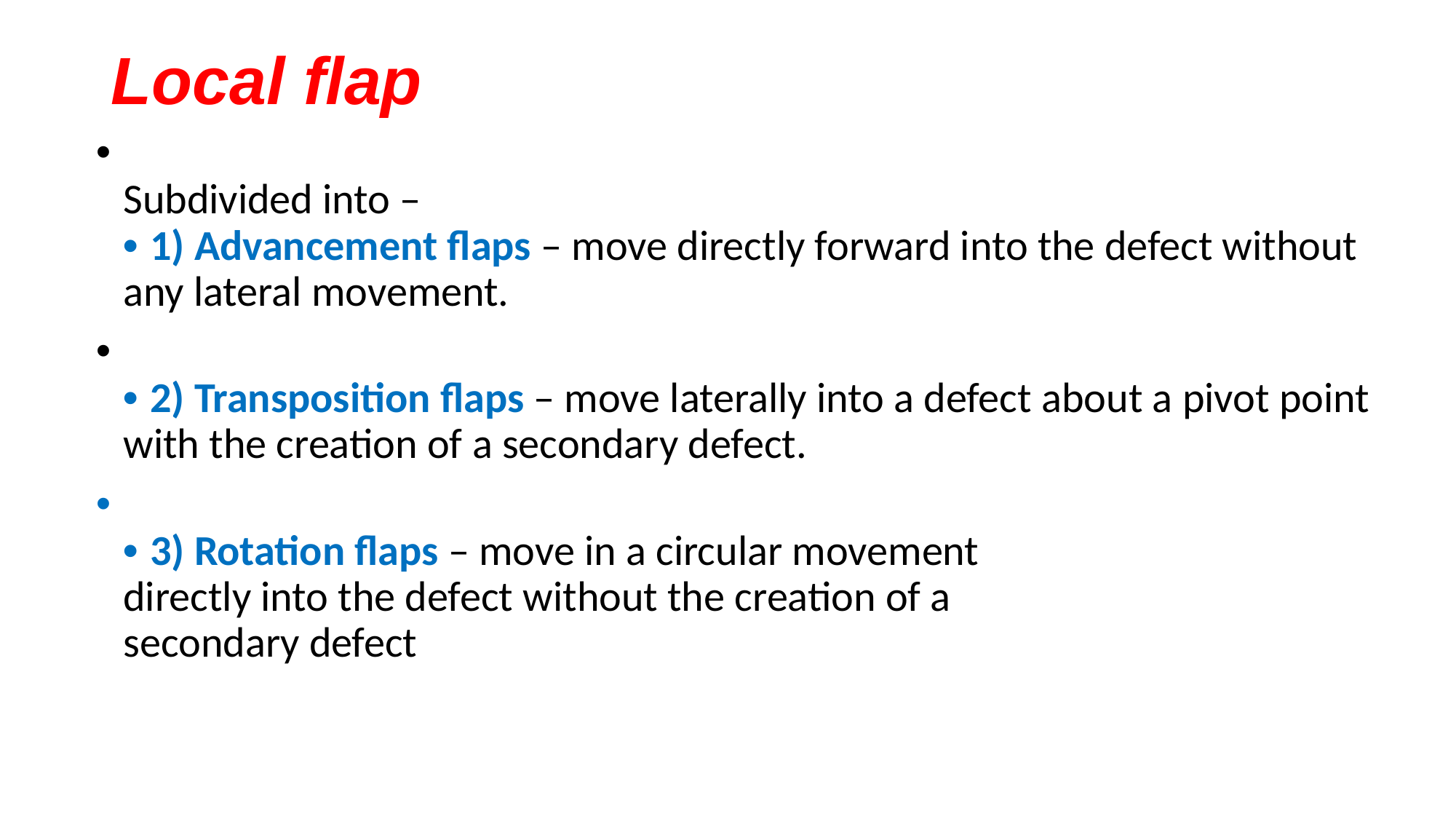

# Local flap
Subdivided into –
• 1) Advancement flaps – move directly forward into the defect without any lateral movement.
• 2) Transposition flaps – move laterally into a defect about a pivot point with the creation of a secondary defect.
• 3) Rotation flaps – move in a circular movement
directly into the defect without the creation of a
secondary defect